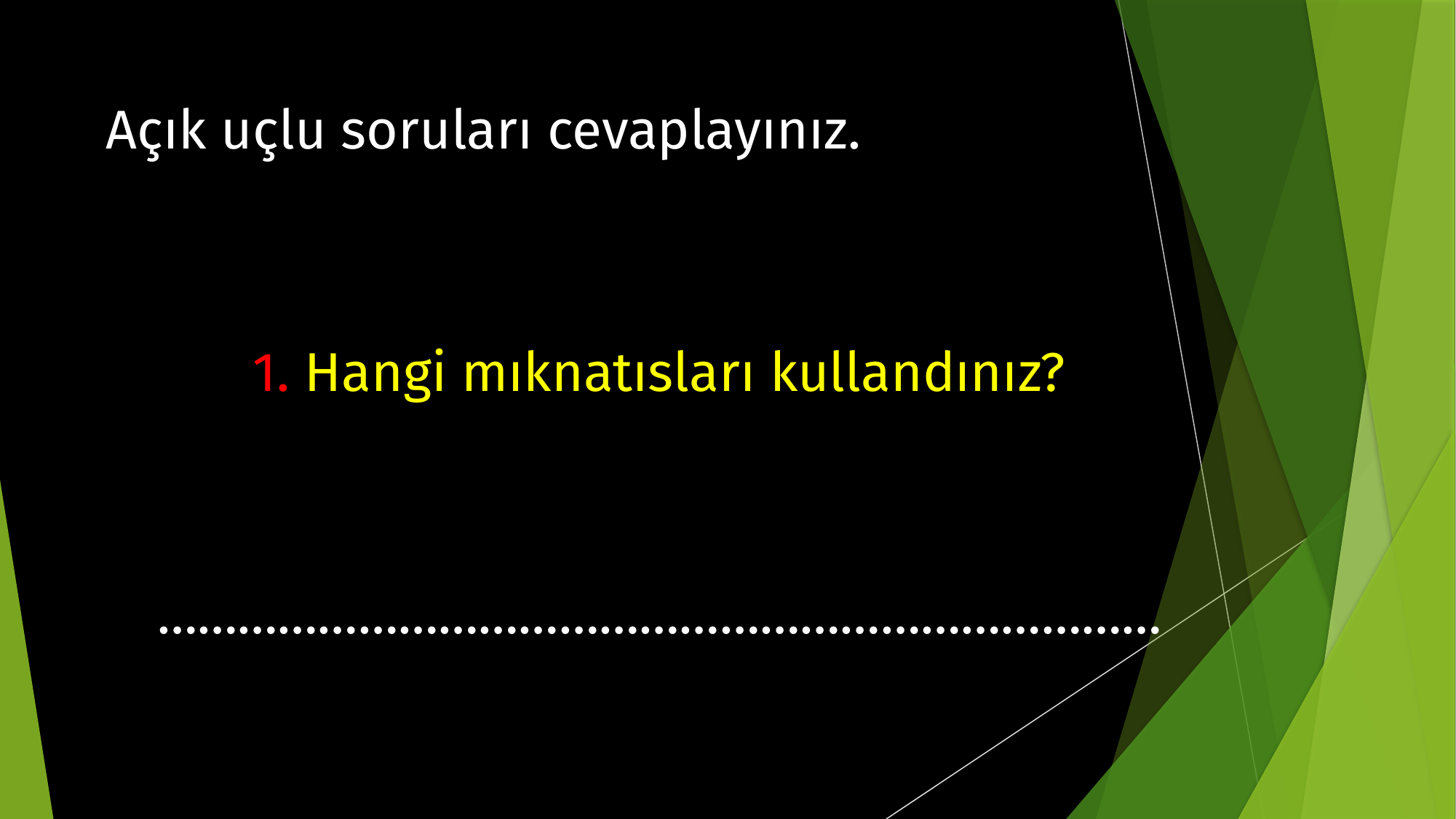

Açık uçlu soruları cevaplayınız.

1. Hangi mıknatısları kullandınız?

…………………………………………………………………